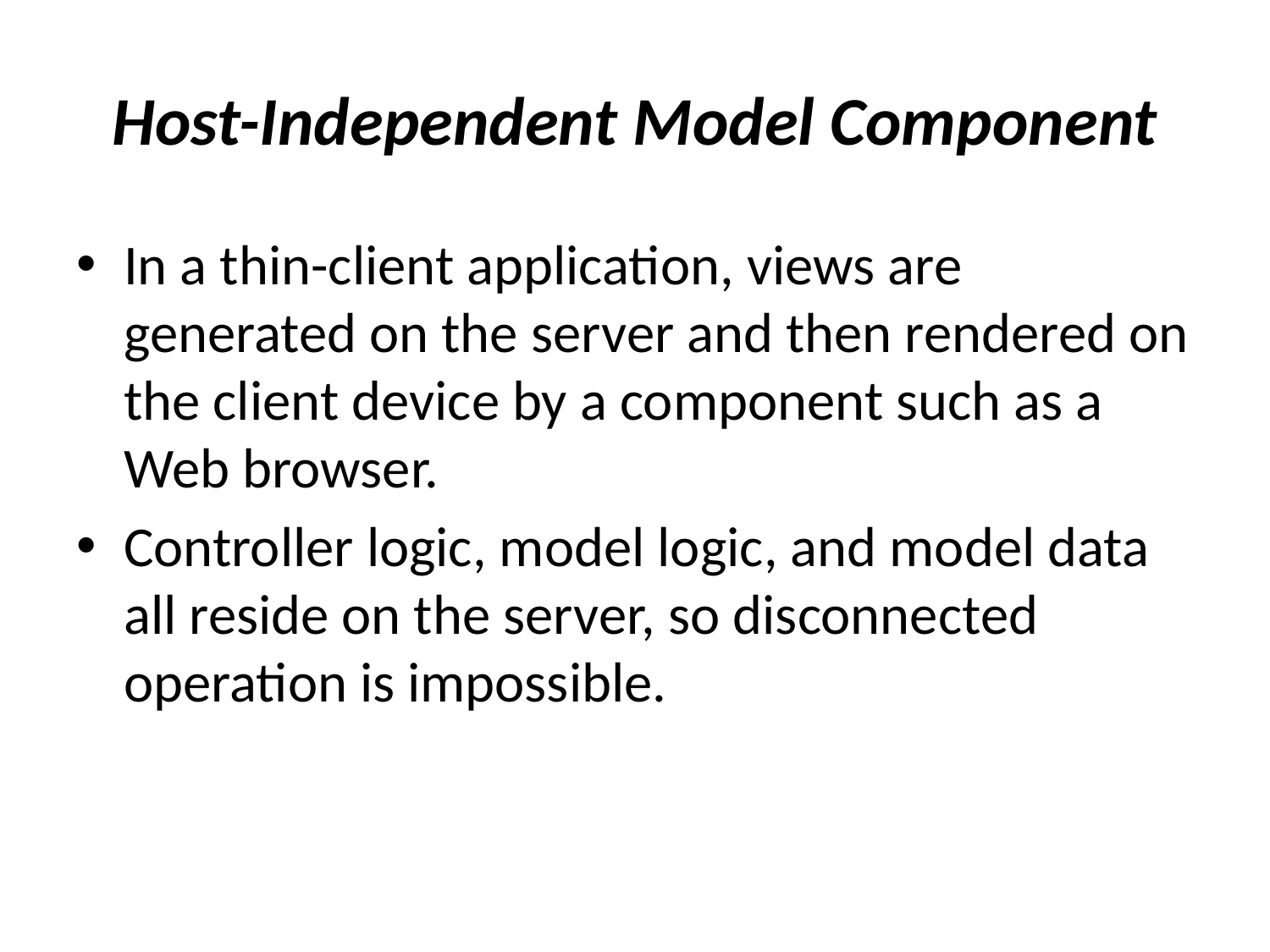

# Host-Independent Model Component
In a thin-client application, views are generated on the server and then rendered on the client device by a component such as a Web browser.
Controller logic, model logic, and model data all reside on the server, so disconnected operation is impossible.